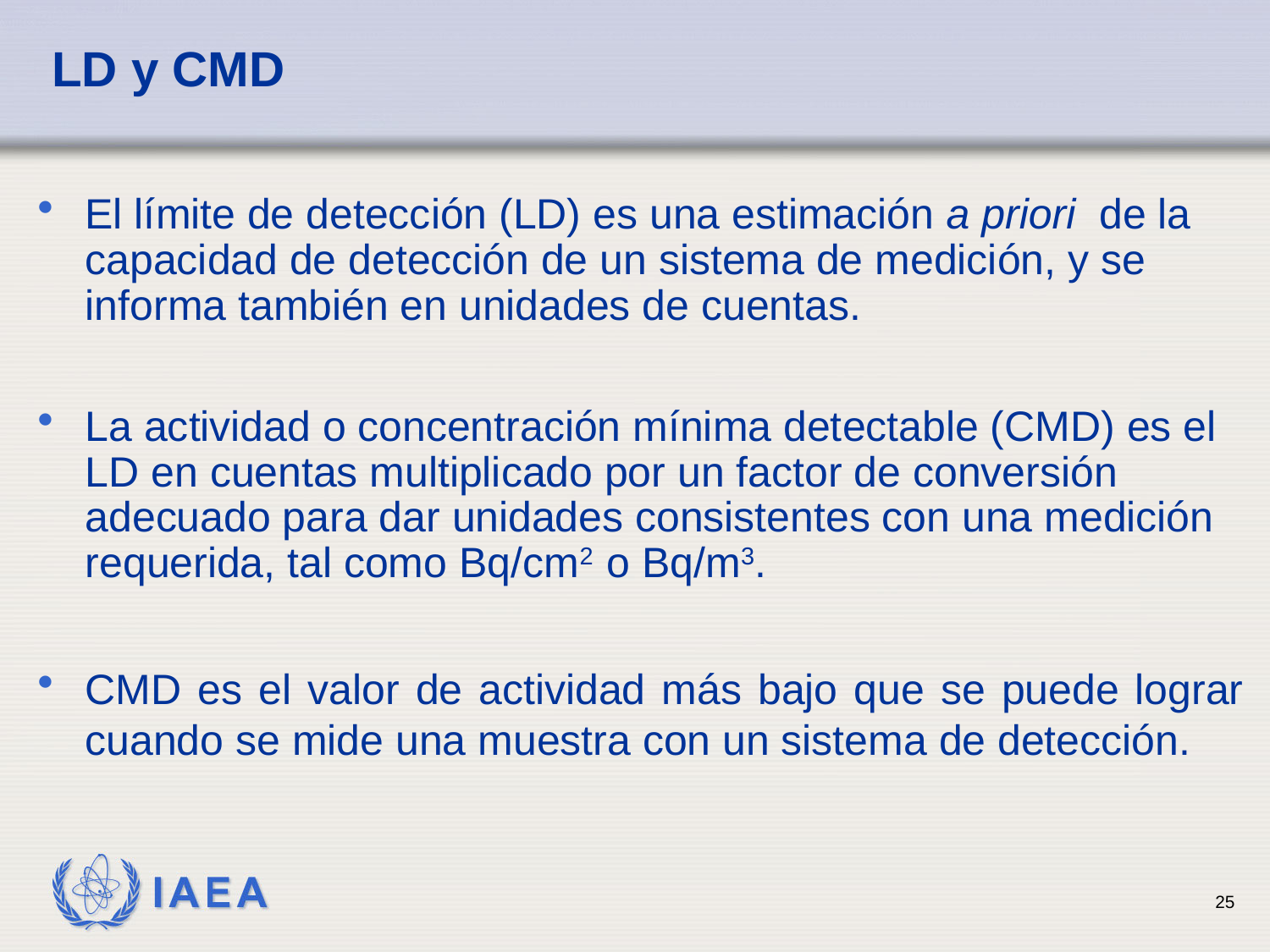

# LD y CMD
El límite de detección (LD) es una estimación a priori  de la capacidad de detección de un sistema de medición, y se informa también en unidades de cuentas.
La actividad o concentración mínima detectable (CMD) es el LD en cuentas multiplicado por un factor de conversión adecuado para dar unidades consistentes con una medición requerida, tal como Bq/cm2  o Bq/m3.
CMD es el valor de actividad más bajo que se puede lograr cuando se mide una muestra con un sistema de detección.
25